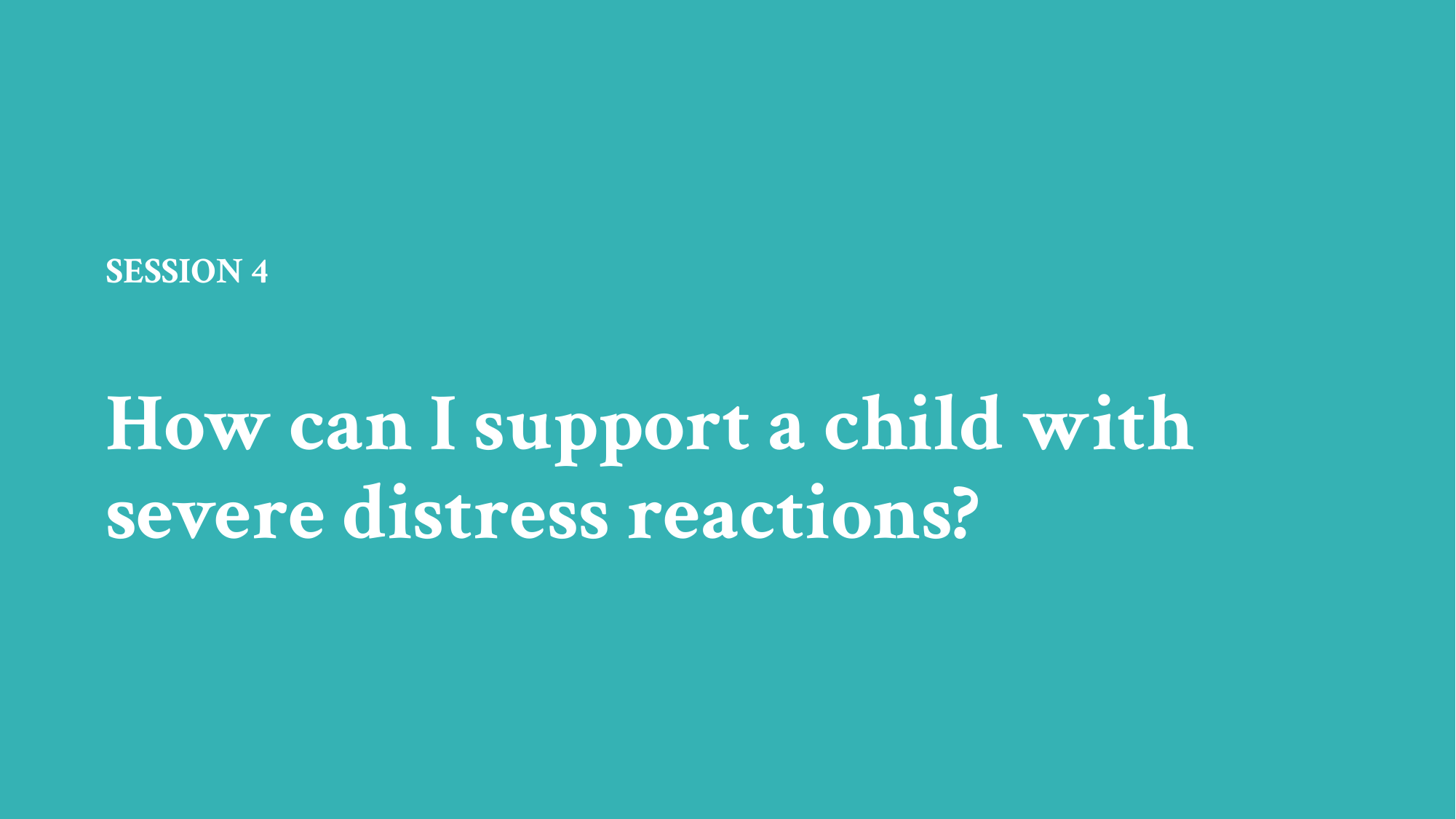

# SESSION 4 How can I support a child with severe distress reactions?